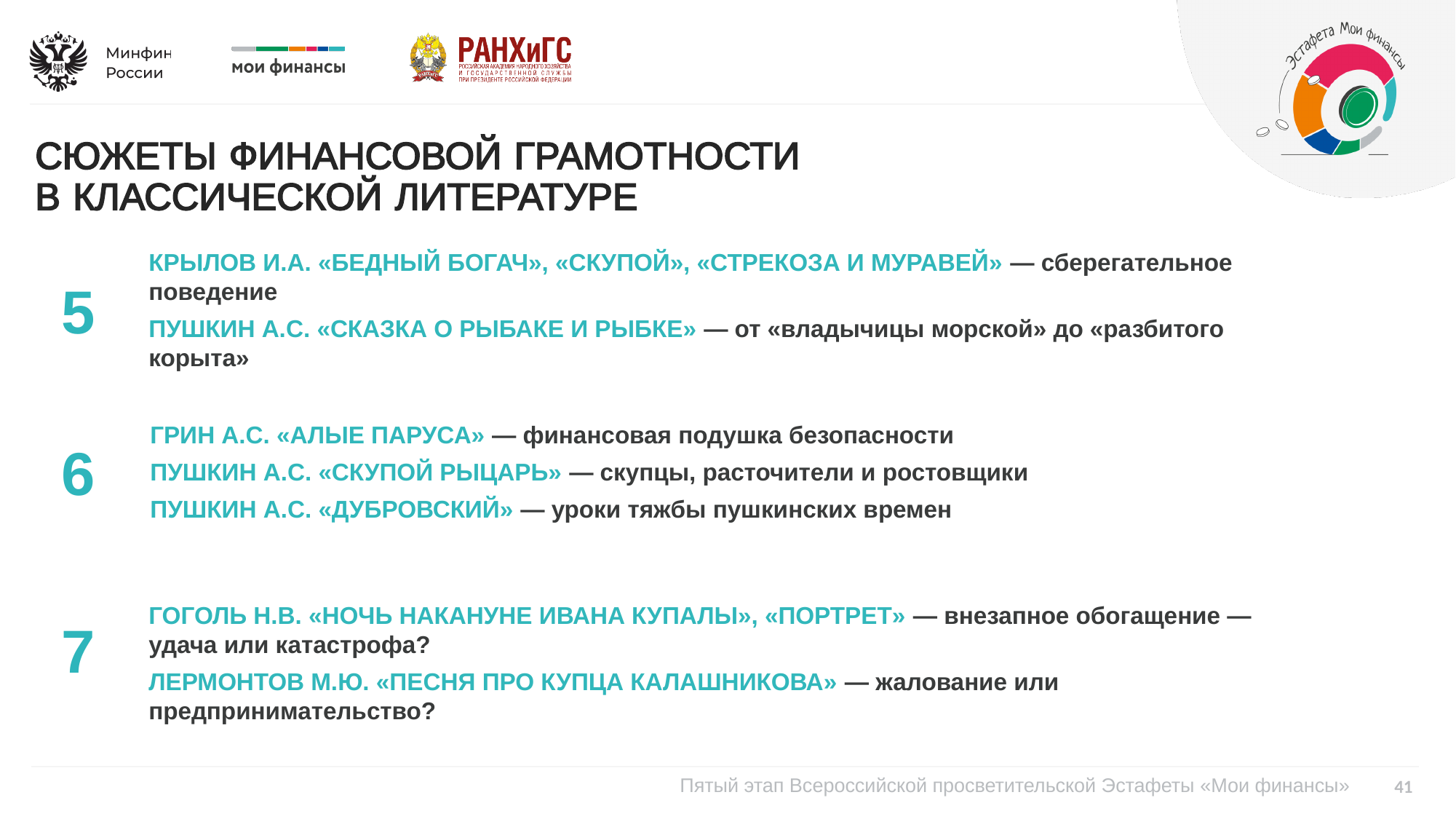

СЮЖЕТЫ ФИНАНСОВОЙ ГРАМОТНОСТИ
В КЛАССИЧЕСКОЙ ЛИТЕРАТУРЕ
5
Крылов И.А. «Бедный богач», «Скупой», «Стрекоза и муравей» — сберегательное поведение
Пушкин А.С. «Сказка о рыбаке и рыбке» — от «владычицы морской» до «разбитого корыта»
Грин А.С. «Алые паруса» — финансовая подушка безопасности
Пушкин А.С. «Скупой рыцарь» — скупцы, расточители и ростовщики
Пушкин А.С. «Дубровский» — уроки тяжбы пушкинских времен
6
Гоголь Н.В. «Ночь накануне Ивана Купалы», «Портрет» — внезапное обогащение —
удача или катастрофа?
Лермонтов М.Ю. «Песня про купца Калашникова» — жалование или предпринимательство?
7